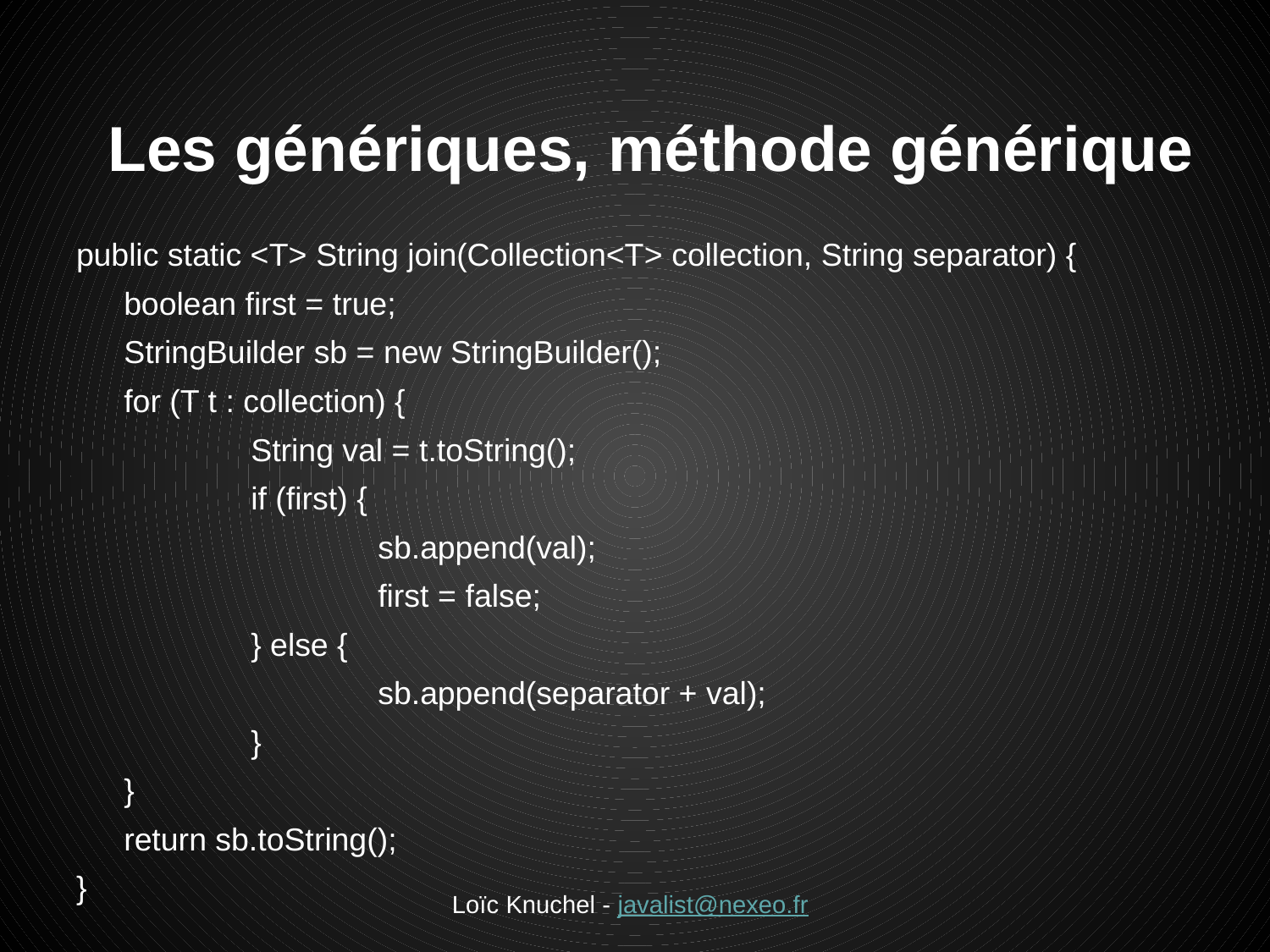

# Les génériques, méthode générique
public static <T> String join(Collection<T> collection, String separator) {
	boolean first = true;
	StringBuilder sb = new StringBuilder();
	for (T t : collection) {
		String val = t.toString();
		if (first) {
			sb.append(val);
			first = false;
		} else {
			sb.append(separator + val);
		}
	}
	return sb.toString();
}

Loïc Knuchel - javalist@nexeo.fr